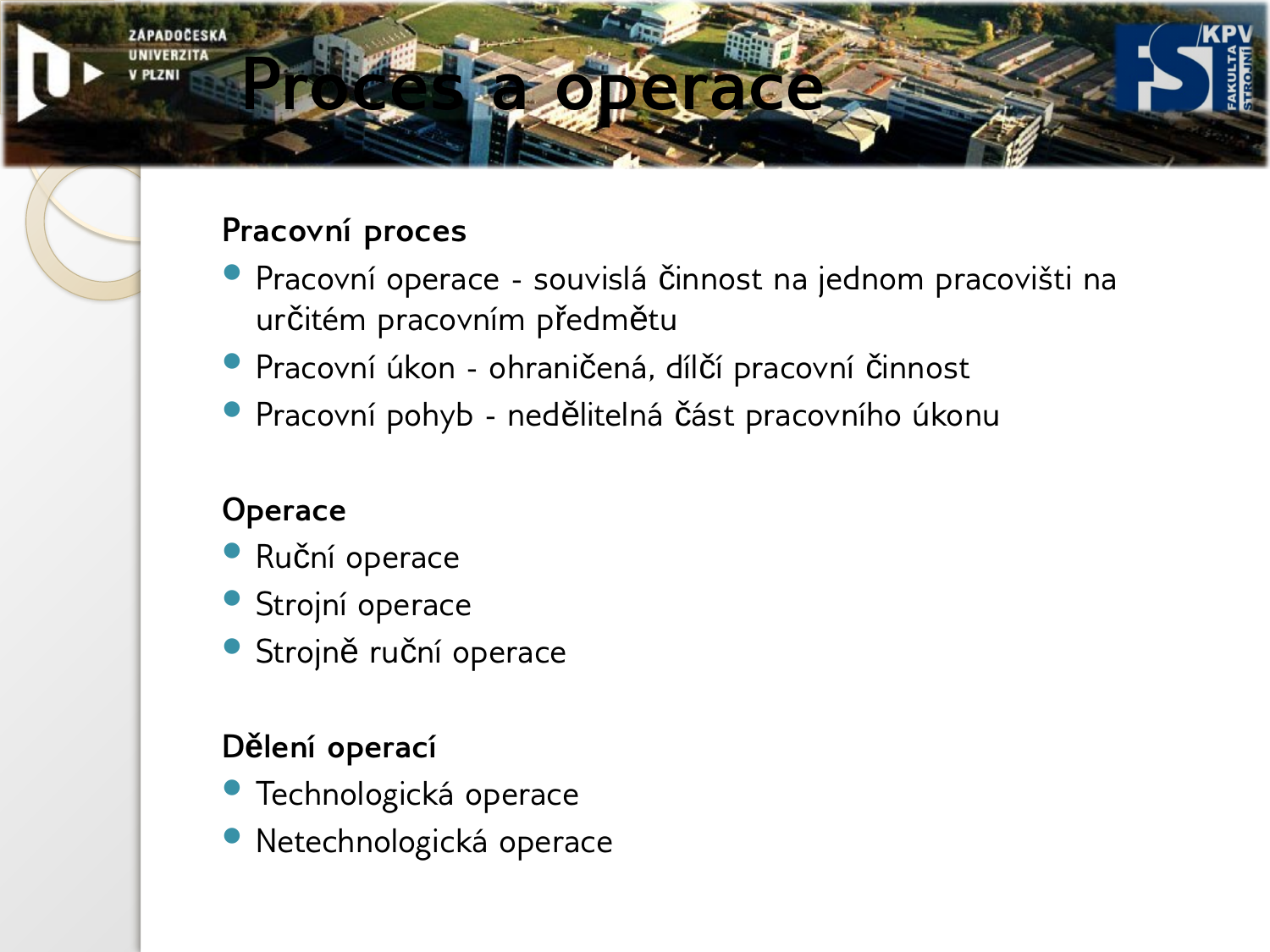

# Proces a operace
Pracovní proces
Pracovní operace - souvislá činnost na jednom pracovišti na určitém pracovním předmětu
Pracovní úkon - ohraničená, dílčí pracovní činnost
Pracovní pohyb - nedělitelná část pracovního úkonu

Operace
Ruční operace
Strojní operace
Strojně ruční operace

Dělení operací
Technologická operace
Netechnologická operace